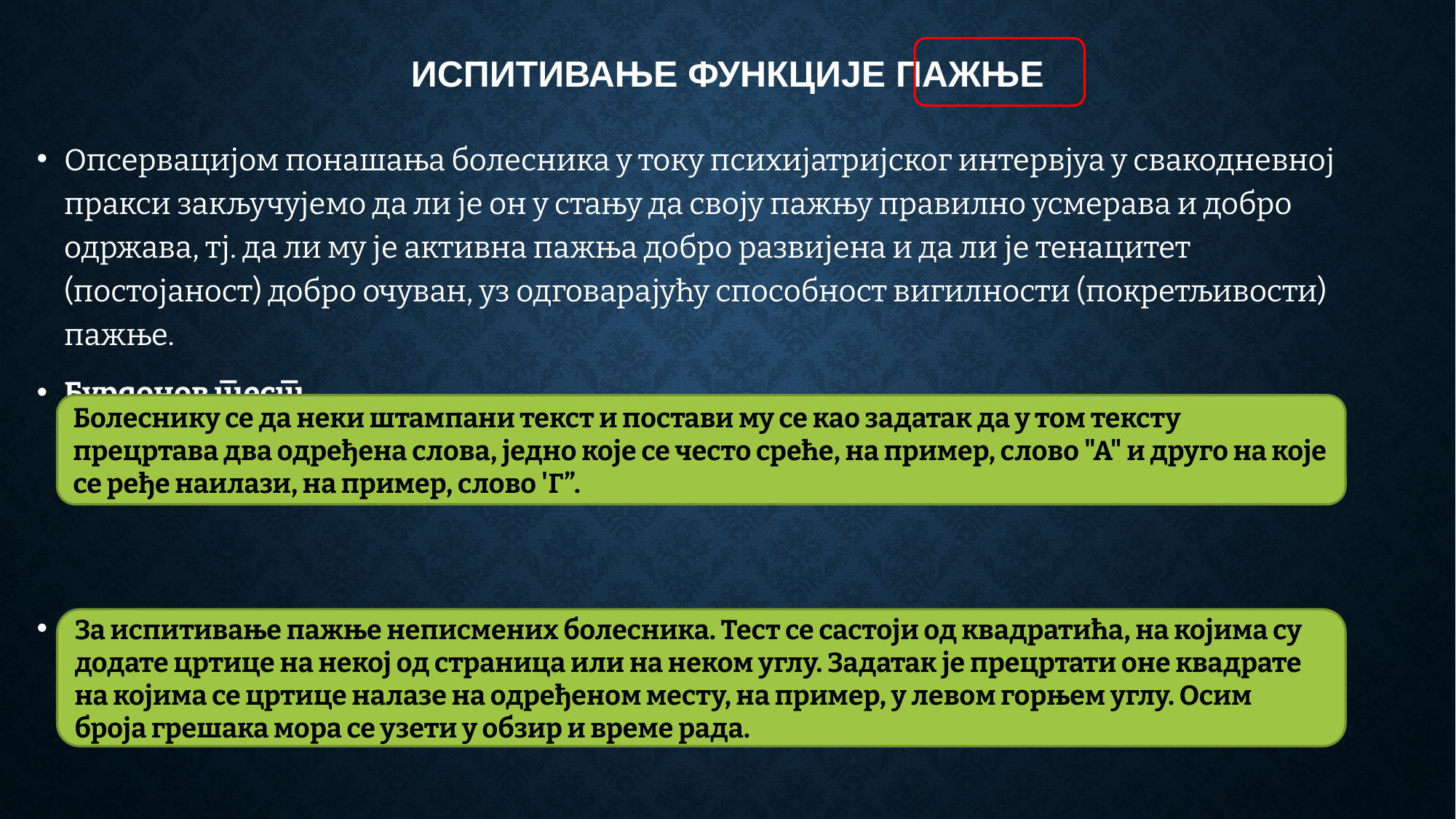

# ИСПИТИВАЊЕ ФУНКЦИЈЕ ПАЖЊЕ

Опсервацијом понашања болесника у току психијатријског интервјуа у свакодневној пракси закључујемо да ли је он у стању да своју пажњу правилно усмерава и добро одржава, тј. да ли му је активна пажња добро развијена и да ли је тенацитет (постојаност) добро очуван, уз одговарајућу способност вигилности (покретљивости) пажње.
Бурдонов тест

Pieron-Toulouse-ов тест

Болеснику се да неки штампани текст и постави му се као задатак да у том тексту прецртава два одређена слова, једно које се често среће, на пример, слово "А" и друго на које се ређе наилази, на пример, слово 'Г”.
За испитивање пажње неписмених болесника. Тест се састоји од квадратића, на којима су додате цртице на некој од страница или на неком углу. Задатак је прецртати оне квадрате на којима се цртице налазе на одређеном месту, на пример, у левом горњем углу. Осим броја грешака мора се узети у обзир и време рада.